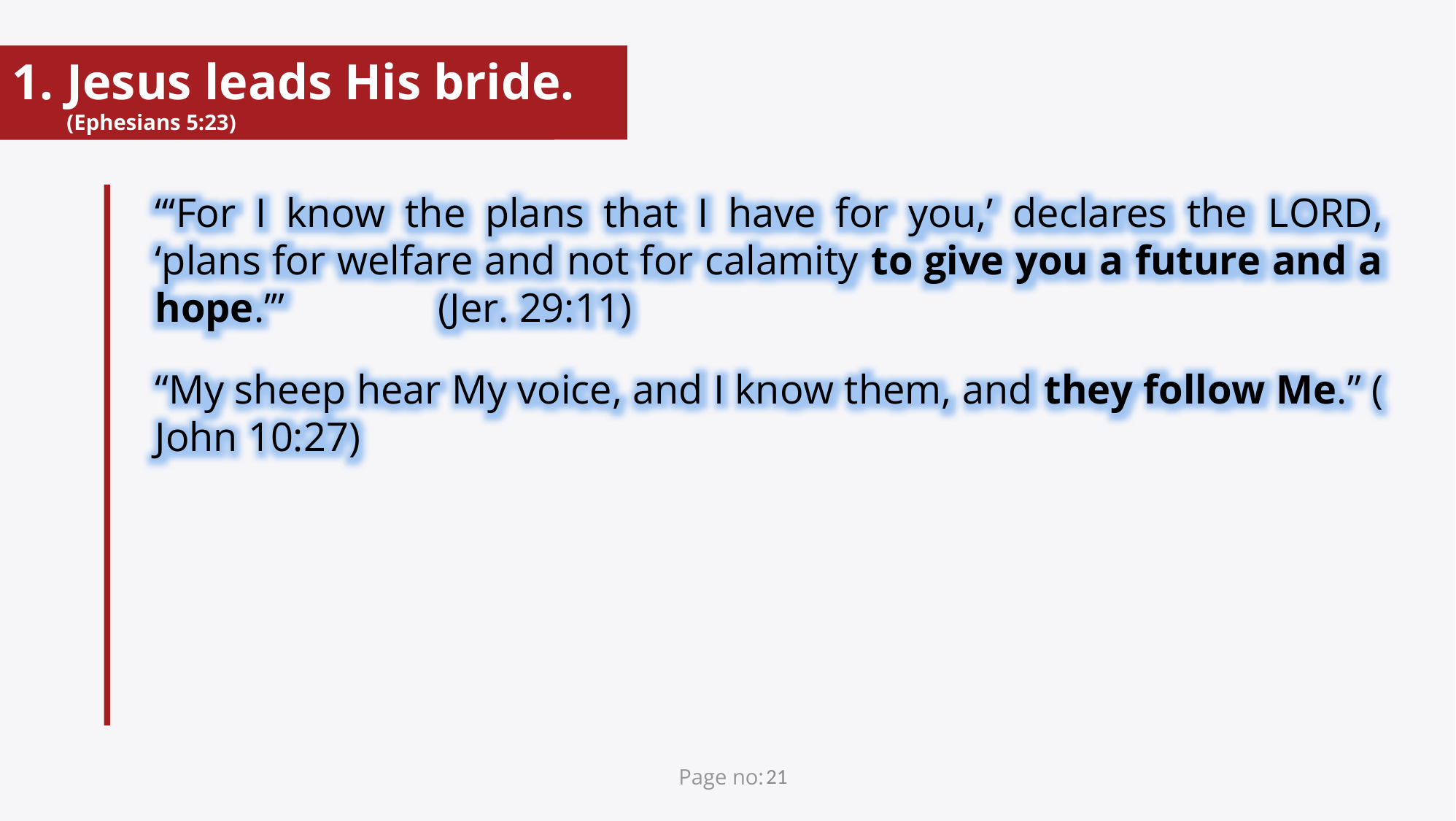

Jesus leads His bride. (Ephesians 5:23)

“‘For I know the plans that I have for you,’ declares the Lord, ‘plans for welfare and not for calamity to give you a future and a hope.’”               (Jer. 29:11)
“My sheep hear My voice, and I know them, and they follow Me.” ( John 10:27)